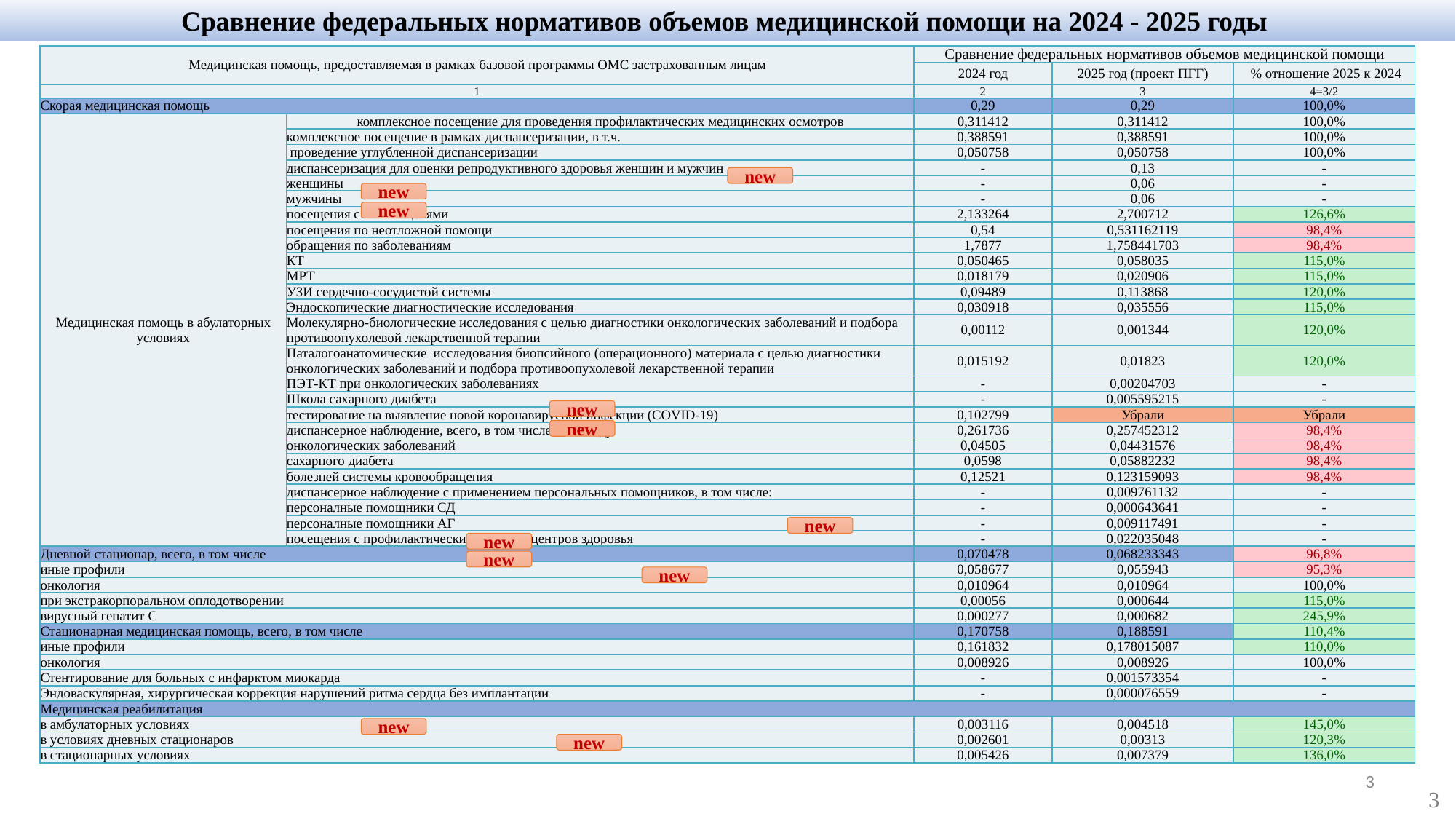

Сравнение федеральных нормативов объемов медицинской помощи на 2024 - 2025 годы
| Медицинская помощь, предоставляемая в рамках базовой программы ОМС застрахованным лицам |  |  | Сравнение федеральных нормативов объемов медицинской помощи |  |  |
| --- | --- | --- | --- | --- | --- |
|  |  |  | 2024 год | 2025 год (проект ПГГ) | % отношение 2025 к 2024 |
| 1 |  |  | 2 | 3 | 4=3/2 |
| Скорая медицинская помощь |  |  | 0,29 | 0,29 | 100,0% |
| Медицинская помощь в абулаторных условиях | комплексное посещение для проведения профилактических медицинских осмотров | комплексное посещение для проведения профилактических медицинских осмотров | 0,311412 | 0,311412 | 100,0% |
|  | комплексное посещение в рамках диспансеризации, в т.ч. | комплексное посещение в рамках диспансеризации, в т.ч. | 0,388591 | 0,388591 | 100,0% |
|  | проведение углубленной диспансеризации | проведение углубленной диспансеризации | 0,050758 | 0,050758 | 100,0% |
|  | диспансеризация для оценки репродуктивного здоровья женщин и мужчин | диспансеризация для оценки репродуктивного здоровья женщин и мужчин | - | 0,13 | - |
|  | женщины | женщины | - | 0,06 | - |
|  | мужчины | мужчины | - | 0,06 | - |
|  | посещения с иными целями | посещения с иными целями | 2,133264 | 2,700712 | 126,6% |
|  | посещения по неотложной помощи | посещения по неотложной помощи | 0,54 | 0,531162119 | 98,4% |
|  | обращения по заболеваниям | обращения по заболеваниям | 1,7877 | 1,758441703 | 98,4% |
|  | КТ | КТ | 0,050465 | 0,058035 | 115,0% |
|  | МРТ | МРТ | 0,018179 | 0,020906 | 115,0% |
|  | УЗИ сердечно-сосудистой системы | УЗИ сердечно-сосудистой системы | 0,09489 | 0,113868 | 120,0% |
|  | Эндоскопические диагностические исследования | Эндоскопические диагностические исследования | 0,030918 | 0,035556 | 115,0% |
|  | Молекулярно-биологические исследования с целью диагностики онкологических заболеваний и подбора противоопухолевой лекарственной терапии | Молекулярно-биологические исследования с целью диагностики онкологических заболеваний и подбора противоопухолевой лекарственной терапии | 0,00112 | 0,001344 | 120,0% |
|  | Паталогоанатомические исследования биопсийного (операционного) материала с целью диагностики онкологических заболеваний и подбора противоопухолевой лекарственной терапии | Паталогоанатомические исследования биопсийного (операционного) материала с целью диагностики онкологических заболеваний и подбора противоопухолевой лекарственной терапии | 0,015192 | 0,01823 | 120,0% |
|  | ПЭТ-КТ при онкологических заболеваниях | ПЭТ-КТ при онкологических заболеваниях | - | 0,00204703 | - |
|  | Школа сахарного диабета | Школа сахарного диабета | - | 0,005595215 | - |
|  | тестирование на выявление новой коронавирусной инфекции (COVID-19) | тестирование на выявление новой коронавирусной инфекции (COVID-19) | 0,102799 | Убрали | Убрали |
|  | диспансерное наблюдение, всего, в том числе по поводу | диспансерное наблюдение, всего, в том числе по поводу | 0,261736 | 0,257452312 | 98,4% |
|  | онкологических заболеваний | онкологических заболеваний | 0,04505 | 0,04431576 | 98,4% |
|  | сахарного диабета | сахарного диабета | 0,0598 | 0,05882232 | 98,4% |
|  | болезней системы кровообращения | болезней системы кровообращения | 0,12521 | 0,123159093 | 98,4% |
|  | диспансерное наблюдение с применением персональных помощников, в том числе: | диспансерное наблюдение с применением персональных помощников, в том числе: | - | 0,009761132 | - |
|  | персоналные помощники СД | персоналные помощники СД | - | 0,000643641 | - |
|  | персоналные помощники АГ | персоналные помощники АГ | - | 0,009117491 | - |
|  | посещения с профилактическими целями центров здоровья | посещения с профилактическими целями центров здоровья | - | 0,022035048 | - |
| Дневной стационар, всего, в том числе |  |  | 0,070478 | 0,068233343 | 96,8% |
| иные профили |  |  | 0,058677 | 0,055943 | 95,3% |
| онкология |  |  | 0,010964 | 0,010964 | 100,0% |
| при экстракорпоральном оплодотворении |  |  | 0,00056 | 0,000644 | 115,0% |
| вирусный гепатит C |  |  | 0,000277 | 0,000682 | 245,9% |
| Стационарная медицинская помощь, всего, в том числе |  |  | 0,170758 | 0,188591 | 110,4% |
| иные профили |  |  | 0,161832 | 0,178015087 | 110,0% |
| онкология |  |  | 0,008926 | 0,008926 | 100,0% |
| Стентирование для больных с инфарктом миокарда |  |  | - | 0,001573354 | - |
| Эндоваскулярная, хирургическая коррекция нарушений ритма сердца без имплантации |  |  | - | 0,000076559 | - |
| Медицинская реабилитация |  |  |  |  |  |
| в амбулаторных условиях |  |  | 0,003116 | 0,004518 | 145,0% |
| в условиях дневных стационаров |  |  | 0,002601 | 0,00313 | 120,3% |
| в стационарных условиях |  |  | 0,005426 | 0,007379 | 136,0% |
new
new
new
new
new
new
new
new
new
new
new
3
3